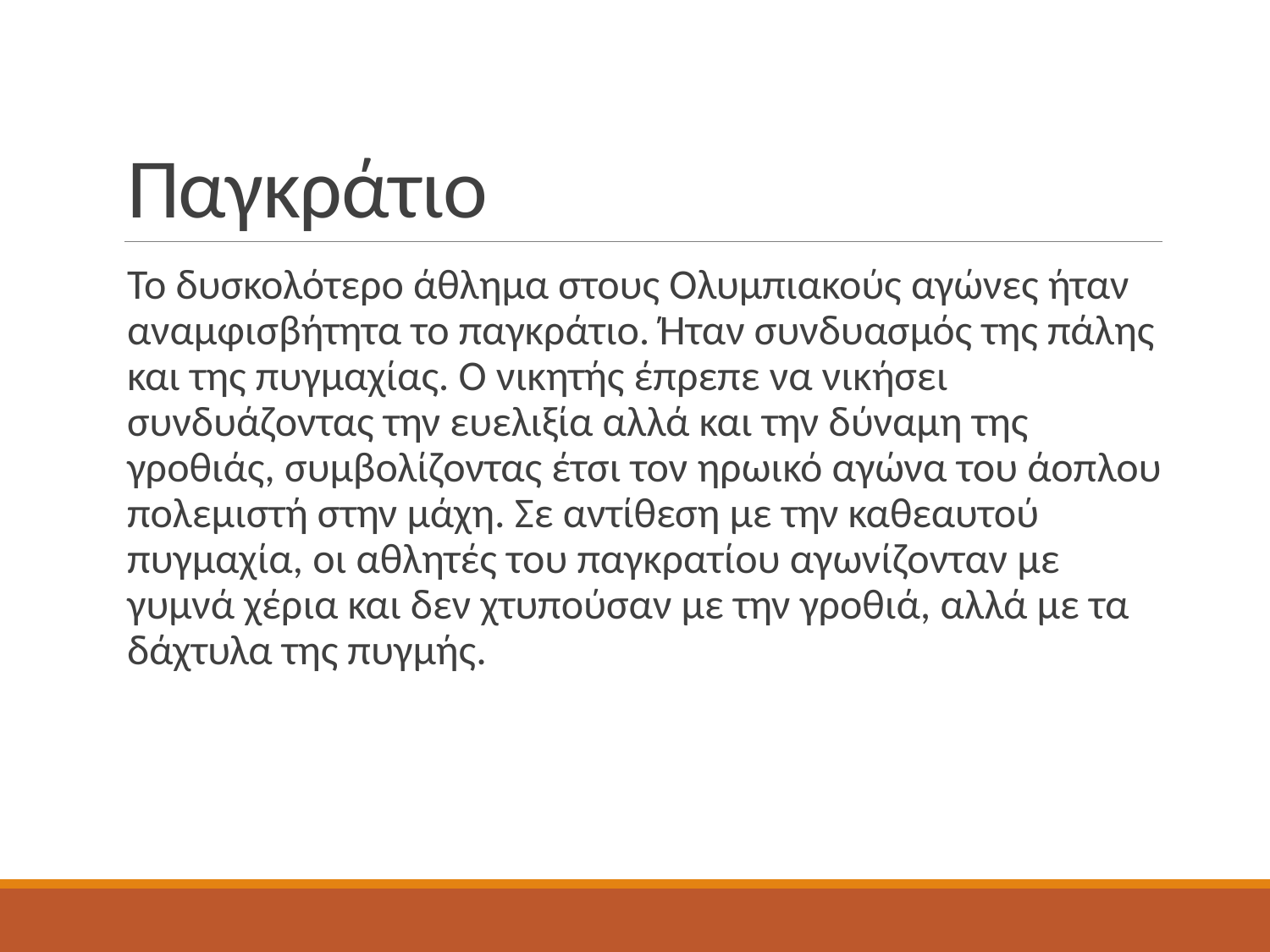

# Παγκράτιο
Το δυσκολότερο άθλημα στους Ολυμπιακούς αγώνες ήταν αναμφισβήτητα το παγκράτιο. Ήταν συνδυασμός της πάλης και της πυγμαχίας. Ο νικητής έπρεπε να νικήσει συνδυάζοντας την ευελιξία αλλά και την δύναμη της γροθιάς, συμβολίζοντας έτσι τον ηρωικό αγώνα του άοπλου πολεμιστή στην μάχη. Σε αντίθεση με την καθεαυτού πυγμαχία, οι αθλητές του παγκρατίου αγωνίζονταν με γυμνά χέρια και δεν χτυπούσαν με την γροθιά, αλλά με τα δάχτυλα της πυγμής.